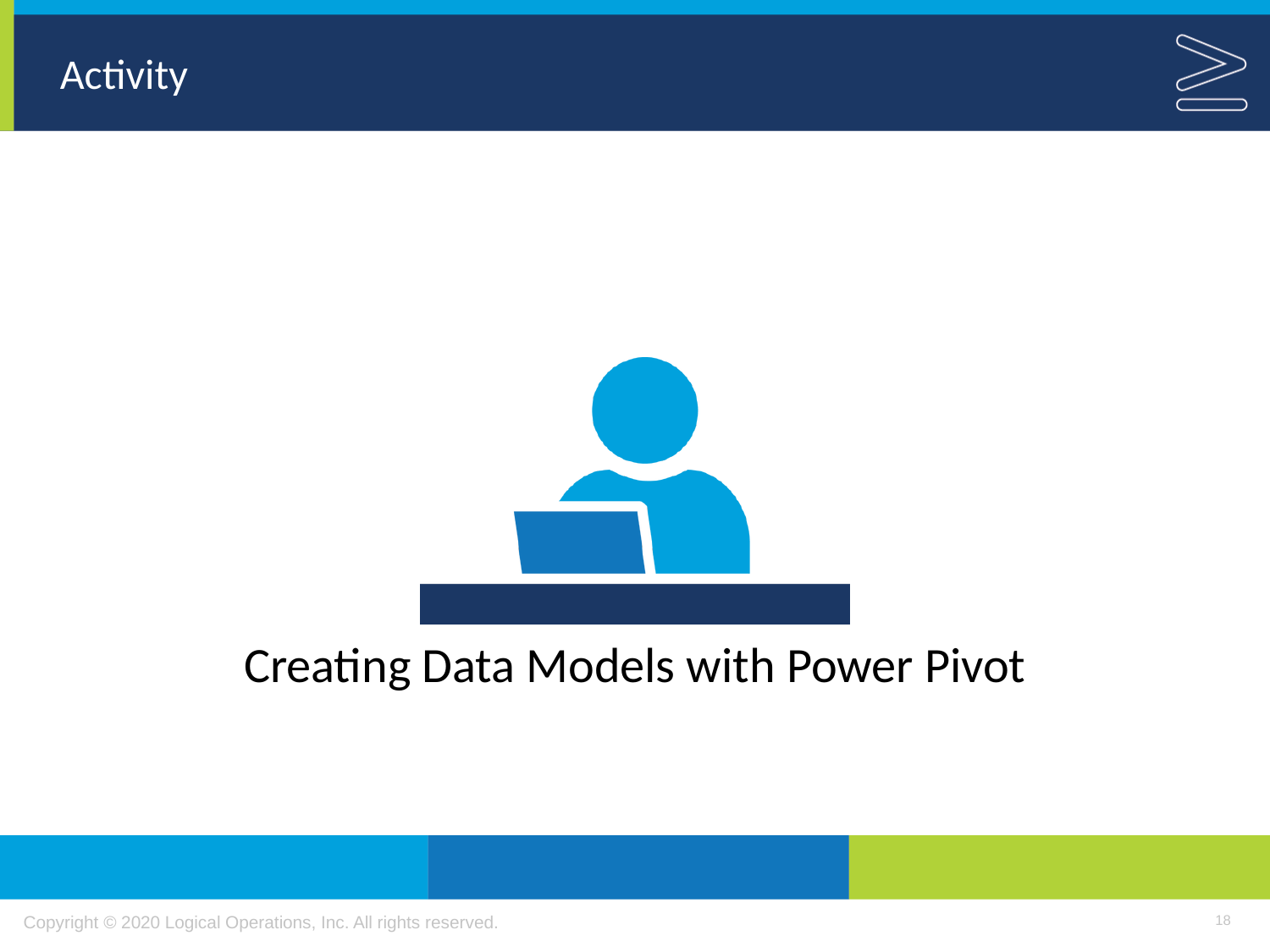

Creating Data Models with Power Pivot
18